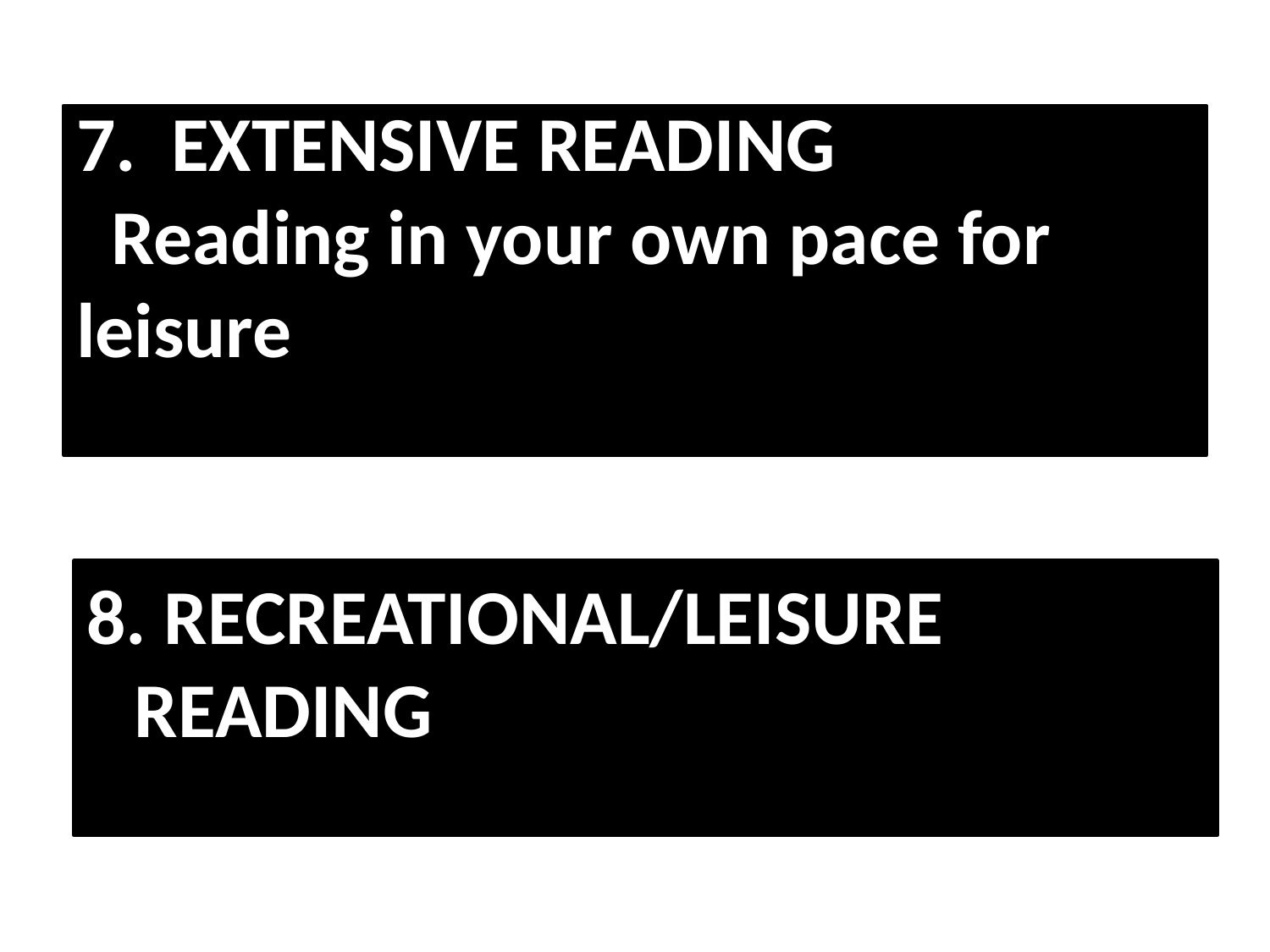

# 7.  EXTENSIVE READING Reading in your own pace for leisure
8. RECREATIONAL/LEISURE READING